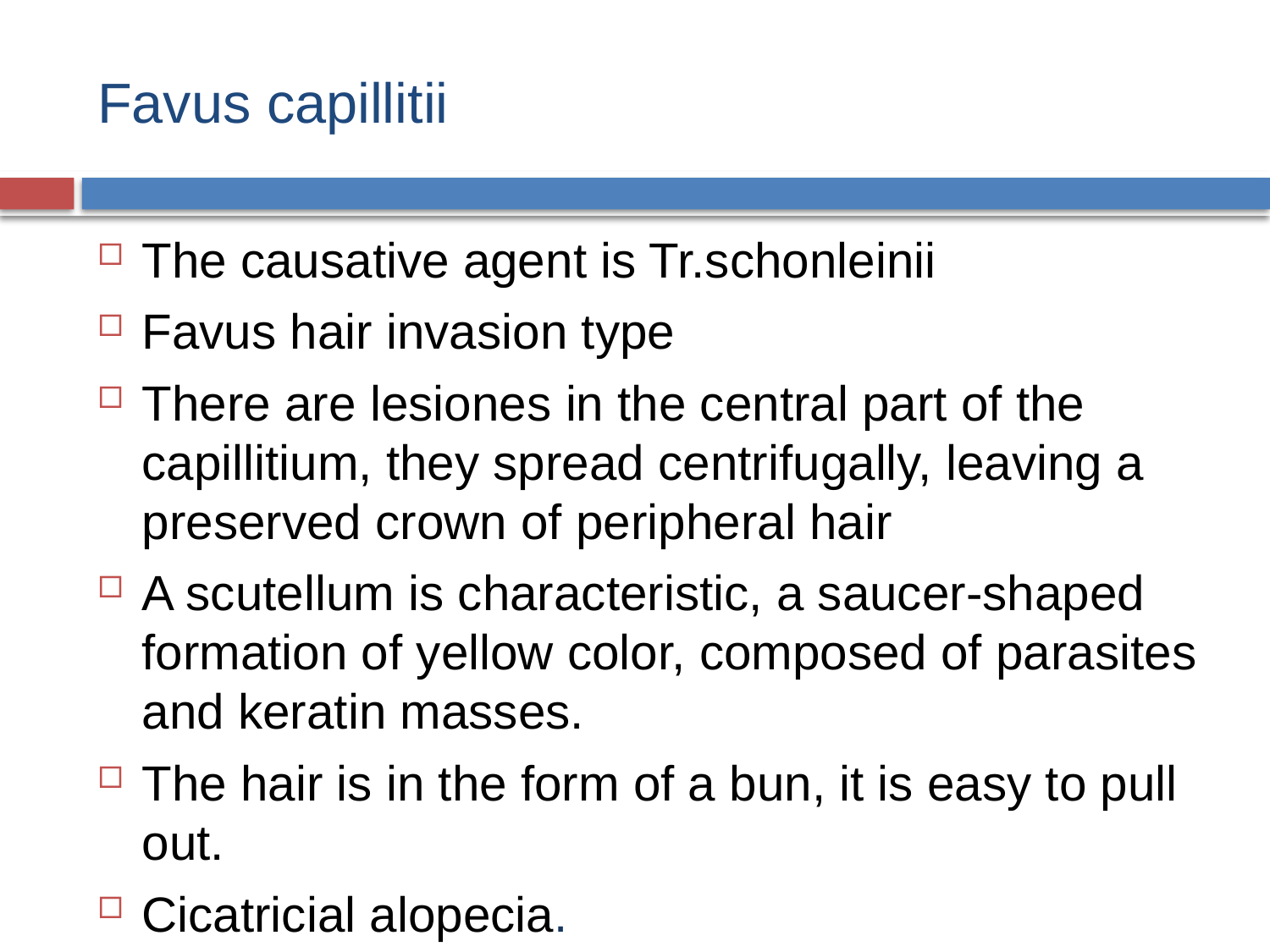

# Favus capillitii
The causative agent is Tr.schonleinii
Favus hair invasion type
There are lesiones in the central part of the capillitium, they spread centrifugally, leaving a preserved crown of peripheral hair
A scutellum is characteristic, a saucer-shaped formation of yellow color, composed of parasites and keratin masses.
The hair is in the form of a bun, it is easy to pull out.
Cicatricial alopecia.